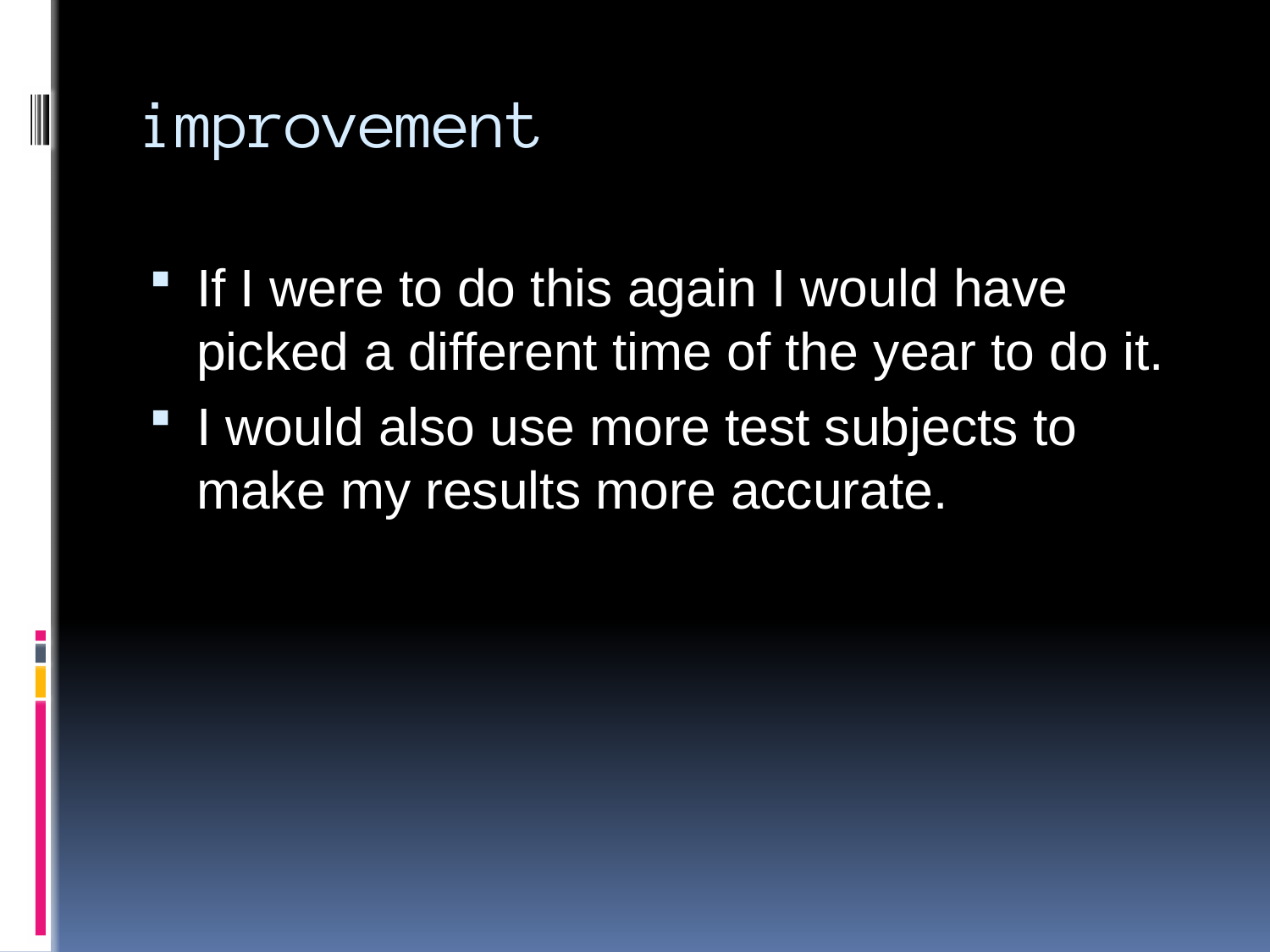

# improvement
If I were to do this again I would have picked a different time of the year to do it.
I would also use more test subjects to make my results more accurate.